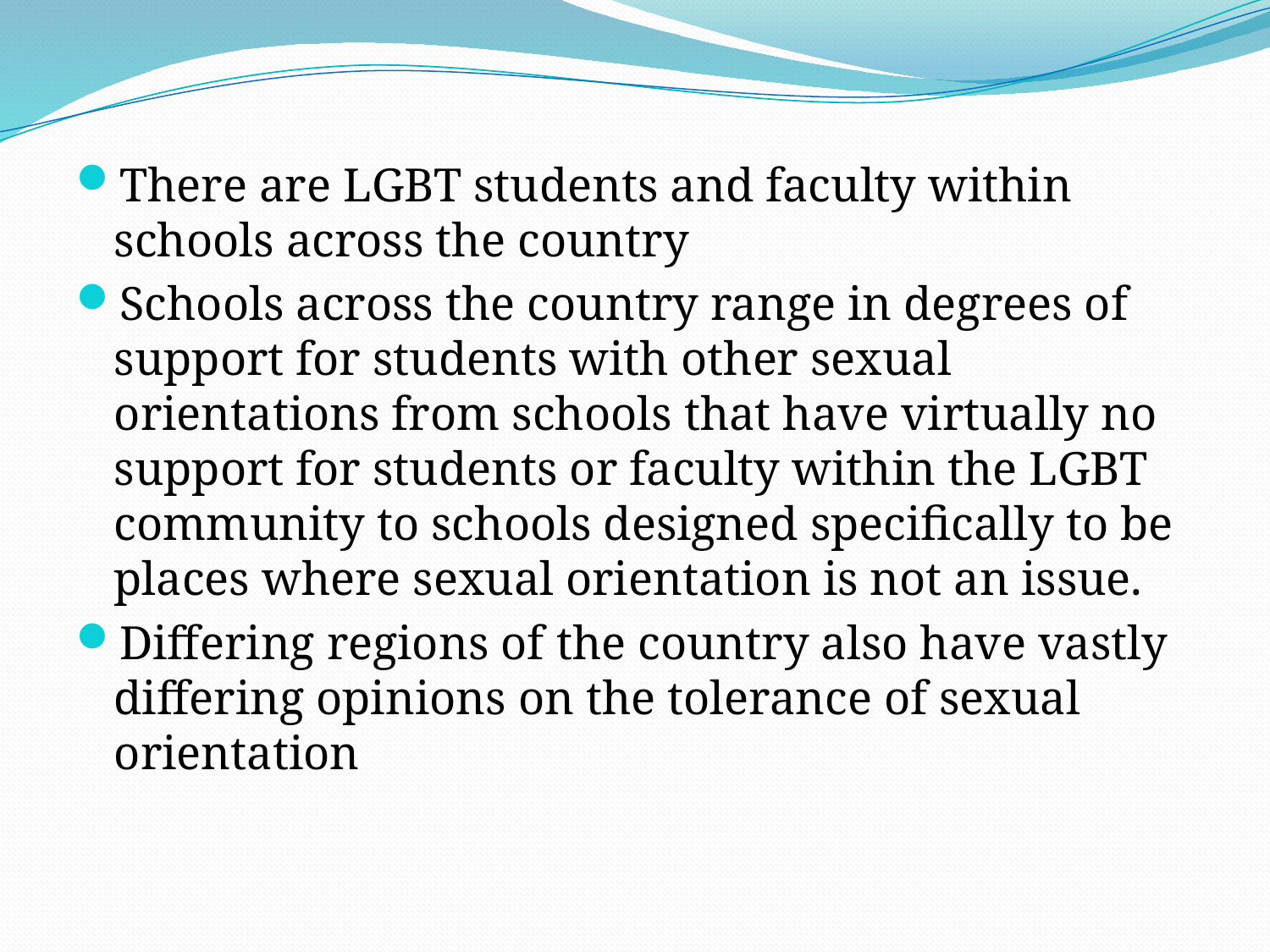

There are LGBT students and faculty within schools across the country
Schools across the country range in degrees of support for students with other sexual orientations from schools that have virtually no support for students or faculty within the LGBT community to schools designed specifically to be places where sexual orientation is not an issue.
Differing regions of the country also have vastly differing opinions on the tolerance of sexual orientation